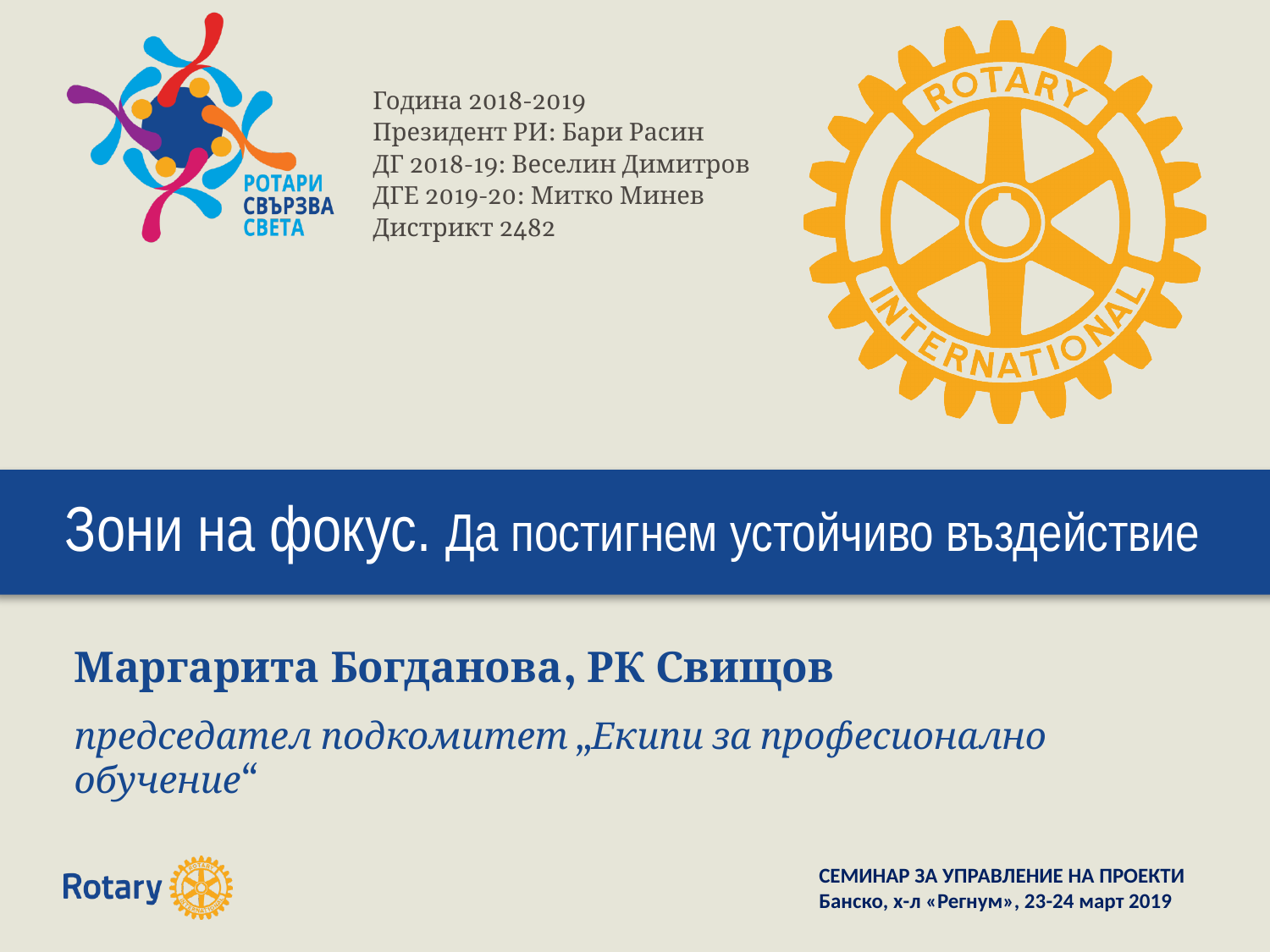

# Зони на фокус. Да постигнем устойчиво въздействие
Маргарита Богданова, РК Свищов
председател подкомитет „Екипи за професионално обучение“